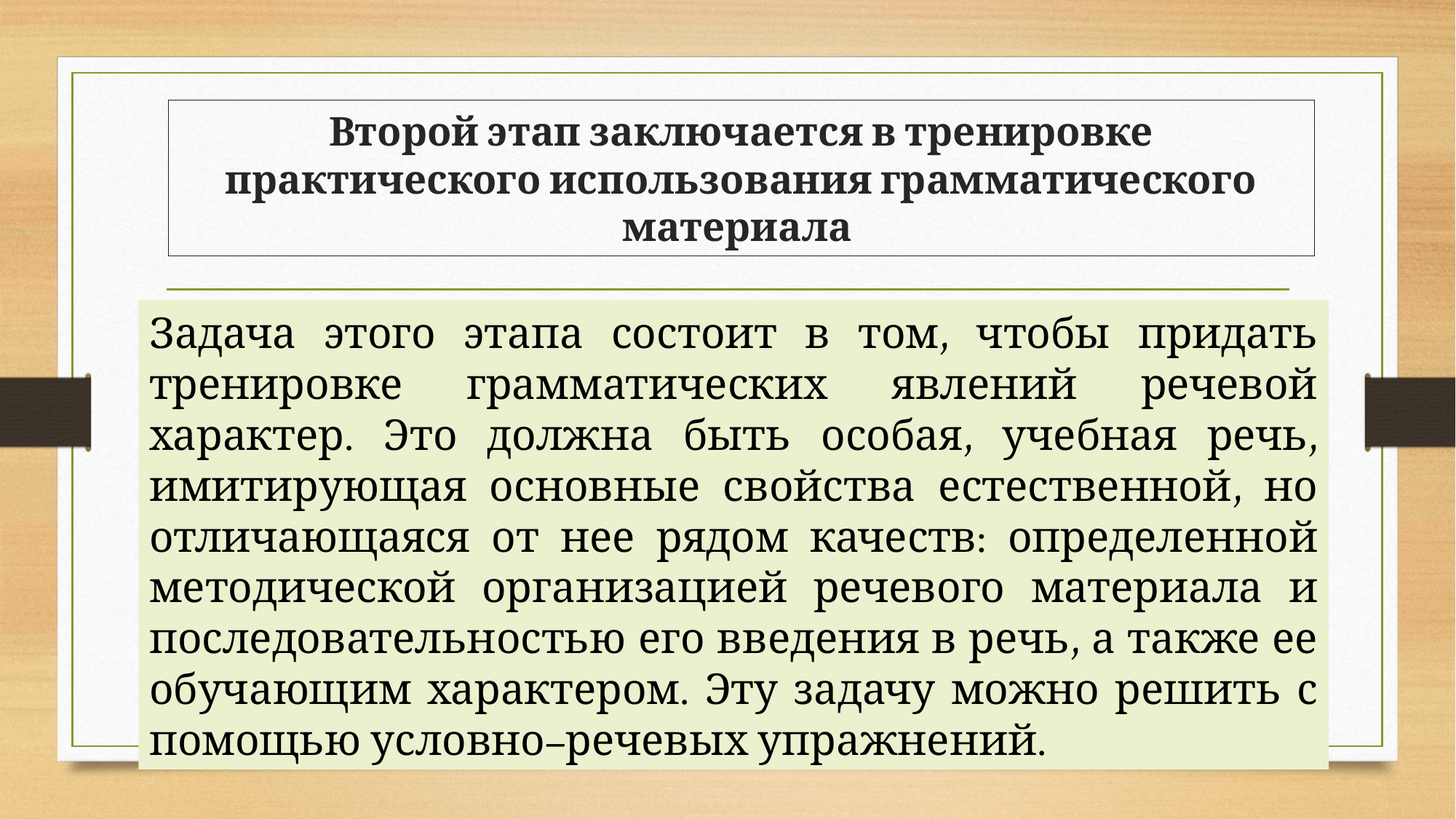

# Второй этап заключается в тренировке практического использования грамматического материала
Задача этого этапа состоит в том, чтобы придать тренировке грамматических явлений речевой характер. Это должна быть особая, учебная речь, имитирующая основные свойства естественной, но отличающаяся от нее рядом качеств: определенной методической организацией речевого материала и последовательностью его введения в речь, а также ее обучающим характером. Эту задачу можно решить с помощью условно–речевых упражнений.